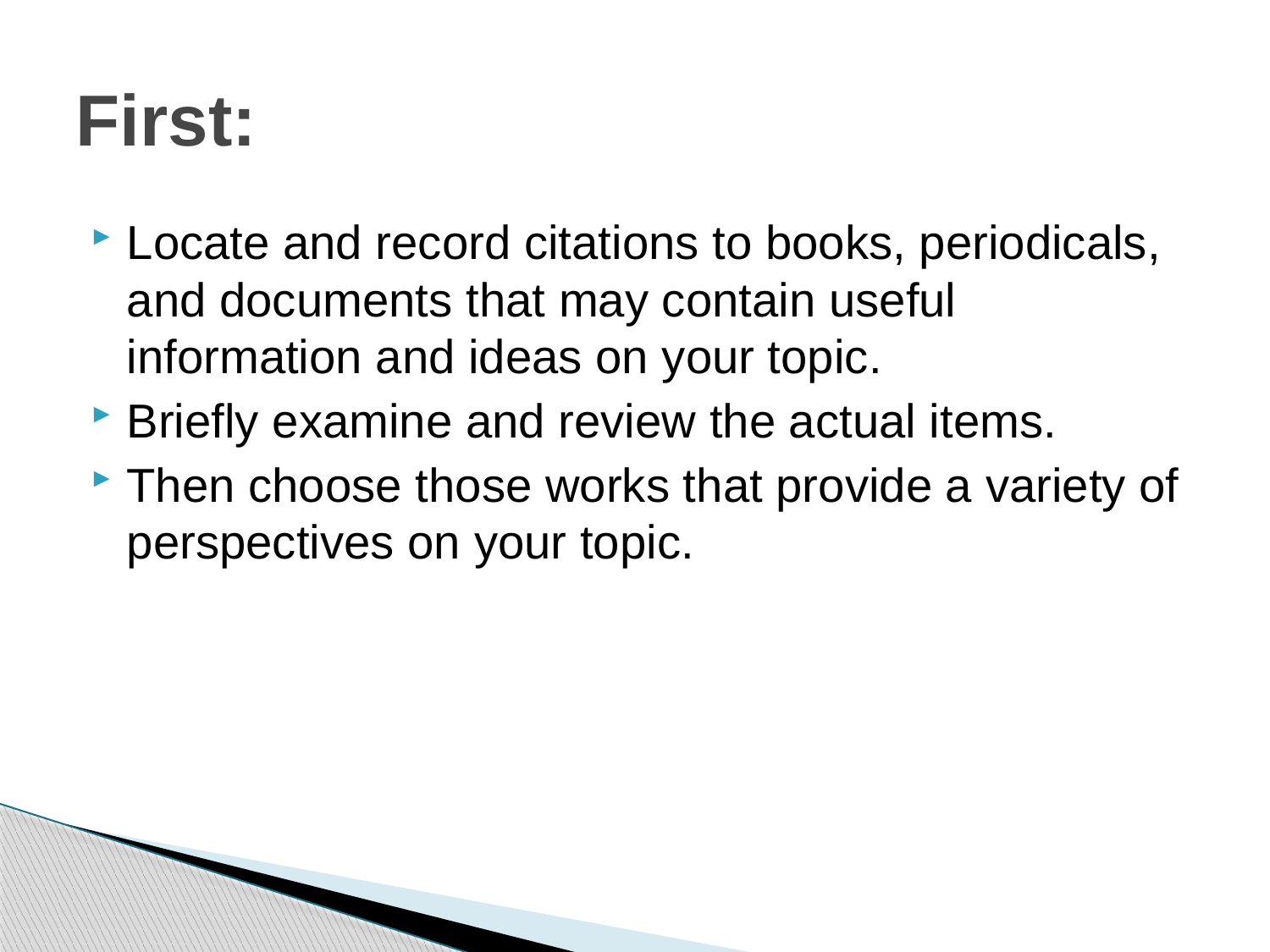

# First:
Locate and record citations to books, periodicals, and documents that may contain useful information and ideas on your topic.
Briefly examine and review the actual items.
Then choose those works that provide a variety of perspectives on your topic.